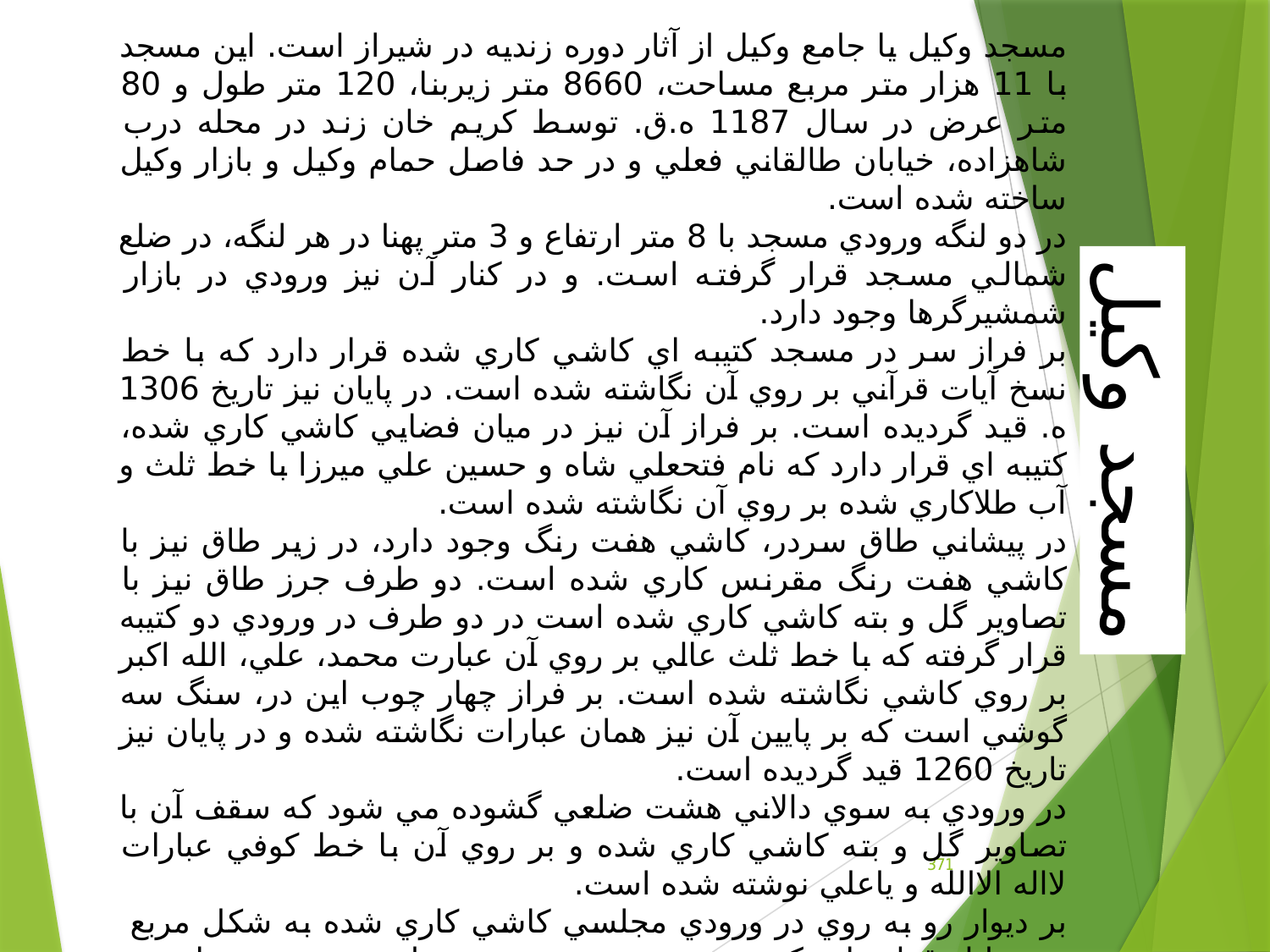

مسجد وكيل يا جامع وكيل از آثار دوره زنديه در شيراز است. اين مسجد با 11 هزار متر مربع مساحت، 8660 متر زيربنا، 120 متر طول و 80 متر عرض در سال 1187 ه.ق. توسط كريم خان زند در محله درب شاهزاده، خيابان طالقاني فعلي و در حد فاصل حمام وكيل و بازار وكيل ساخته شده است.
در دو لنگه ورودي مسجد با 8 متر ارتفاع و 3 متر پهنا در هر لنگه، در ضلع شمالي مسجد قرار گرفته است. و در كنار آن نيز ورودي در بازار شمشيرگرها وجود دارد.
بر فراز سر در مسجد كتيبه اي كاشي كاري شده قرار دارد كه با خط نسخ آيات قرآني بر روي آن نگاشته شده است. در پايان نيز تاريخ 1306 ه. قيد گرديده است. بر فراز آن نيز در ميان فضايي كاشي كاري شده، كتيبه اي قرار دارد كه نام فتحعلي شاه و حسين علي ميرزا با خط ثلث و آب طلاكاري شده بر روي آن نگاشته شده است.
در پيشاني طاق سردر، كاشي هفت رنگ وجود دارد، در زير طاق نيز با كاشي هفت رنگ مقرنس كاري شده است. دو طرف جرز طاق نيز با تصاوير گل و بته كاشي كاري شده است در دو طرف در ورودي دو كتيبه قرار گرفته كه با خط ثلث عالي بر روي آن عبارت محمد، علي، الله اكبر بر روي كاشي نگاشته شده است. بر فراز چهار چوب اين در، سنگ سه گوشي است كه بر پايين آن نيز همان عبارات نگاشته شده و در پايان نيز تاريخ 1260 قيد گرديده است.
در ورودي به سوي دالاني هشت ضلعي گشوده مي شود كه سقف آن با تصاوير گل و بته كاشي كاري شده و بر روي آن با خط كوفي عبارات لااله الاالله و ياعلي نوشته شده است.
بر ديوار رو به روي در ورودي مجلسي كاشي كاري شده به شكل مربع  مستطيل قرار دارد كه به دو بخش تقسيم شده است و بر روي اين دو حديثي از حضرت رسول (ص) با خط نستعليق نوشته شده است.
در زير اين كتيبه، قطعه سنگي گندمكاري به شكل مربع مستطيل قرار گرفته كه با خط نستعليق عباراتي بر روي آن نگاشته شده است. در كنار اين قطعه سنگ، كتيبه اي از سنگ مرمر مربع شكل قرار دارد كه با خط نسخ بر روي آن عباراتي نگاشته شده است.
مسجد وکيل
371